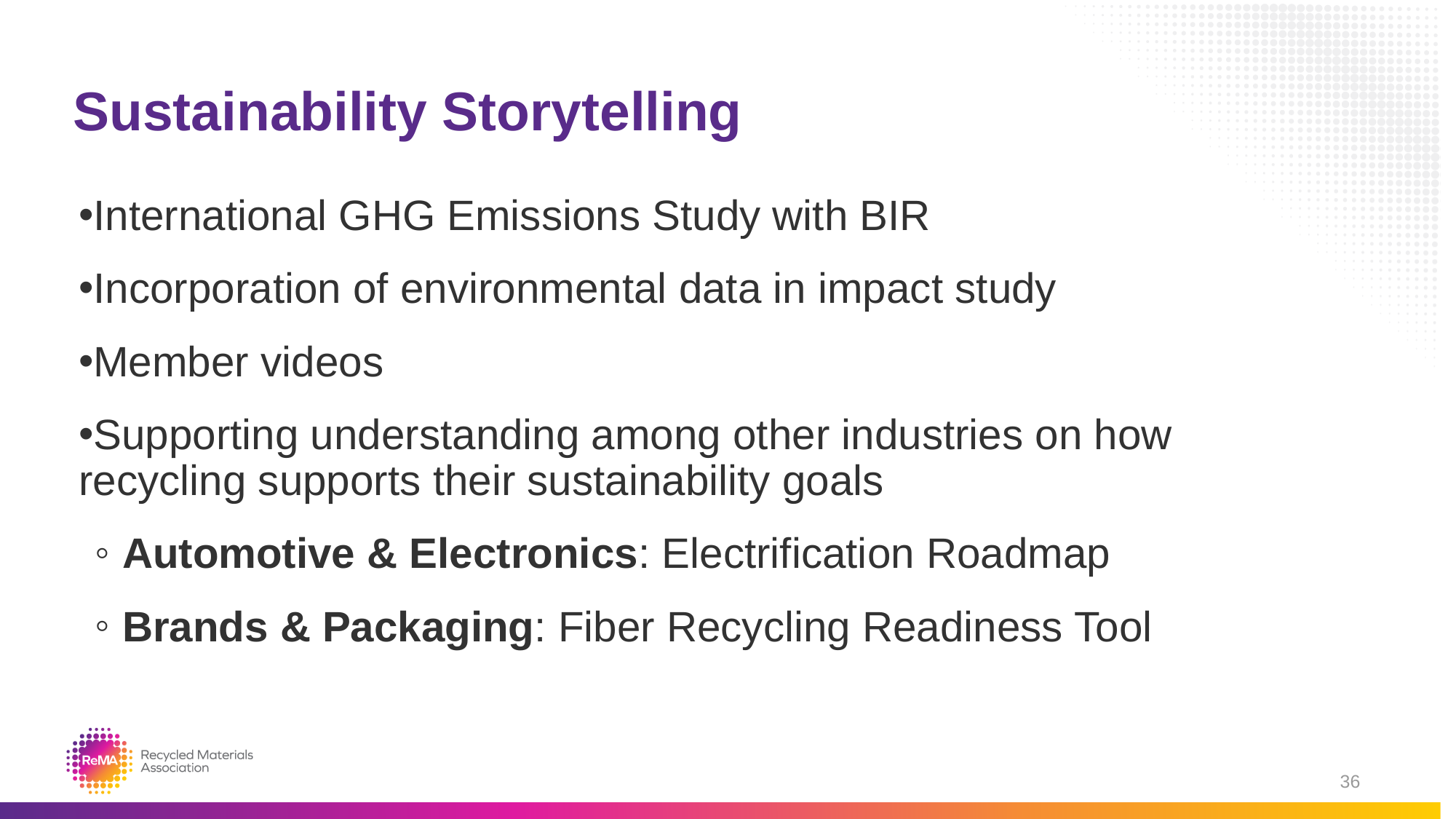

# Sustainability Storytelling
International GHG Emissions Study with BIR
Incorporation of environmental data in impact study
Member videos
Supporting understanding among other industries on how recycling supports their sustainability goals
Automotive & Electronics: Electrification Roadmap
Brands & Packaging: Fiber Recycling Readiness Tool

36